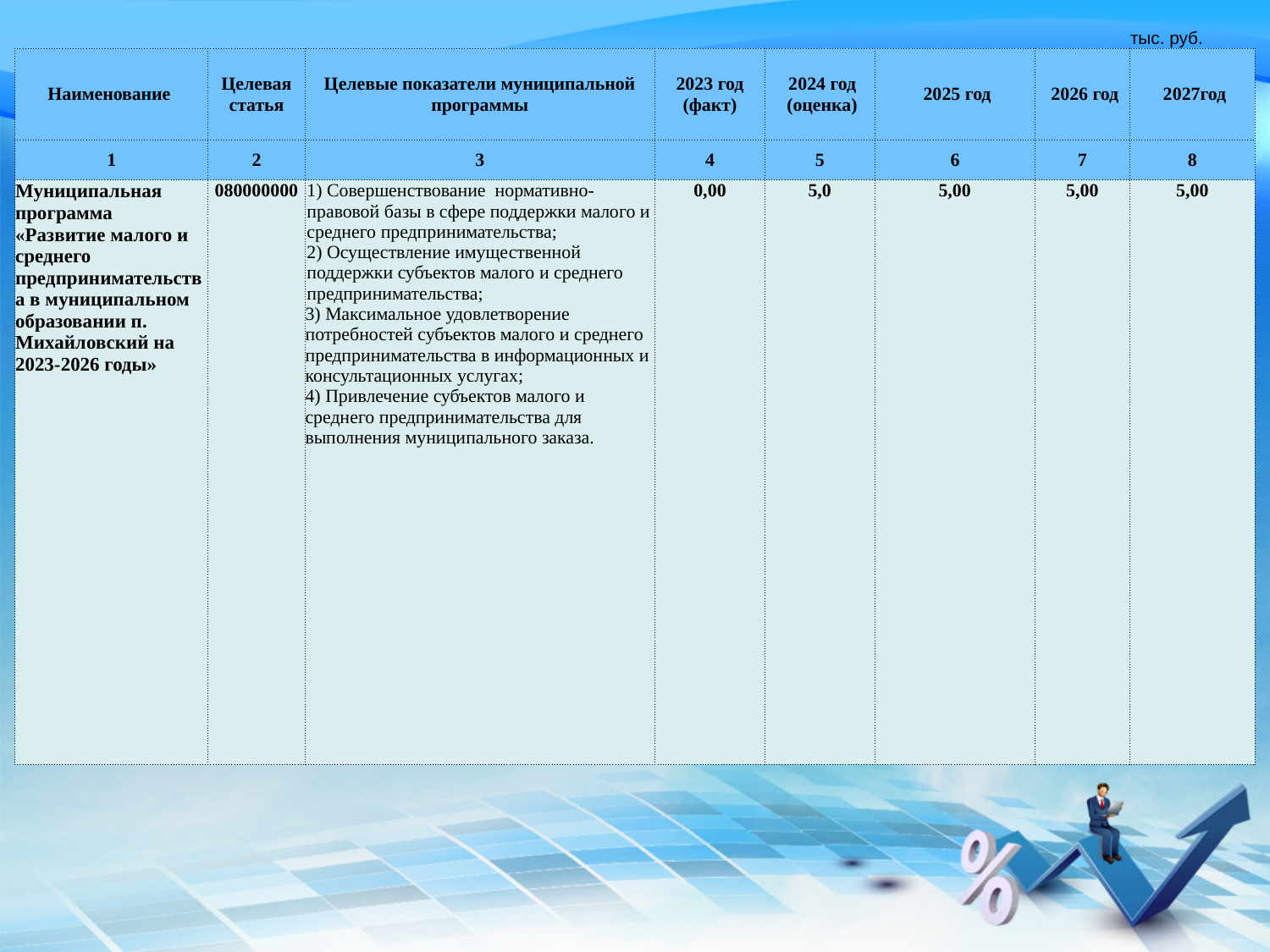

|  |  |  |  |  |  |  |  |
| --- | --- | --- | --- | --- | --- | --- | --- |
|  |  |  |  |  |  |  | тыс. руб. |
| Наименование | Целевая статья | Целевые показатели муниципальной программы | 2023 год (факт) | 2024 год (оценка) | 2025 год | 2026 год | 2027год |
| 1 | 2 | 3 | 4 | 5 | 6 | 7 | 8 |
| Муниципальная программа «Развитие малого и среднего предпринимательства в муниципальном образовании п. Михайловский на 2023-2026 годы» | 080000000 | 1) Совершенствование нормативно-правовой базы в сфере поддержки малого и среднего предпринимательства; 2) Осуществление имущественной поддержки субъектов малого и среднего предпринимательства; 3) Максимальное удовлетворение потребностей субъектов малого и среднего предпринимательства в информационных и консультационных услугах; 4) Привлечение субъектов малого и среднего предпринимательства для выполнения муниципального заказа. | 0,00 | 5,0 | 5,00 | 5,00 | 5,00 |